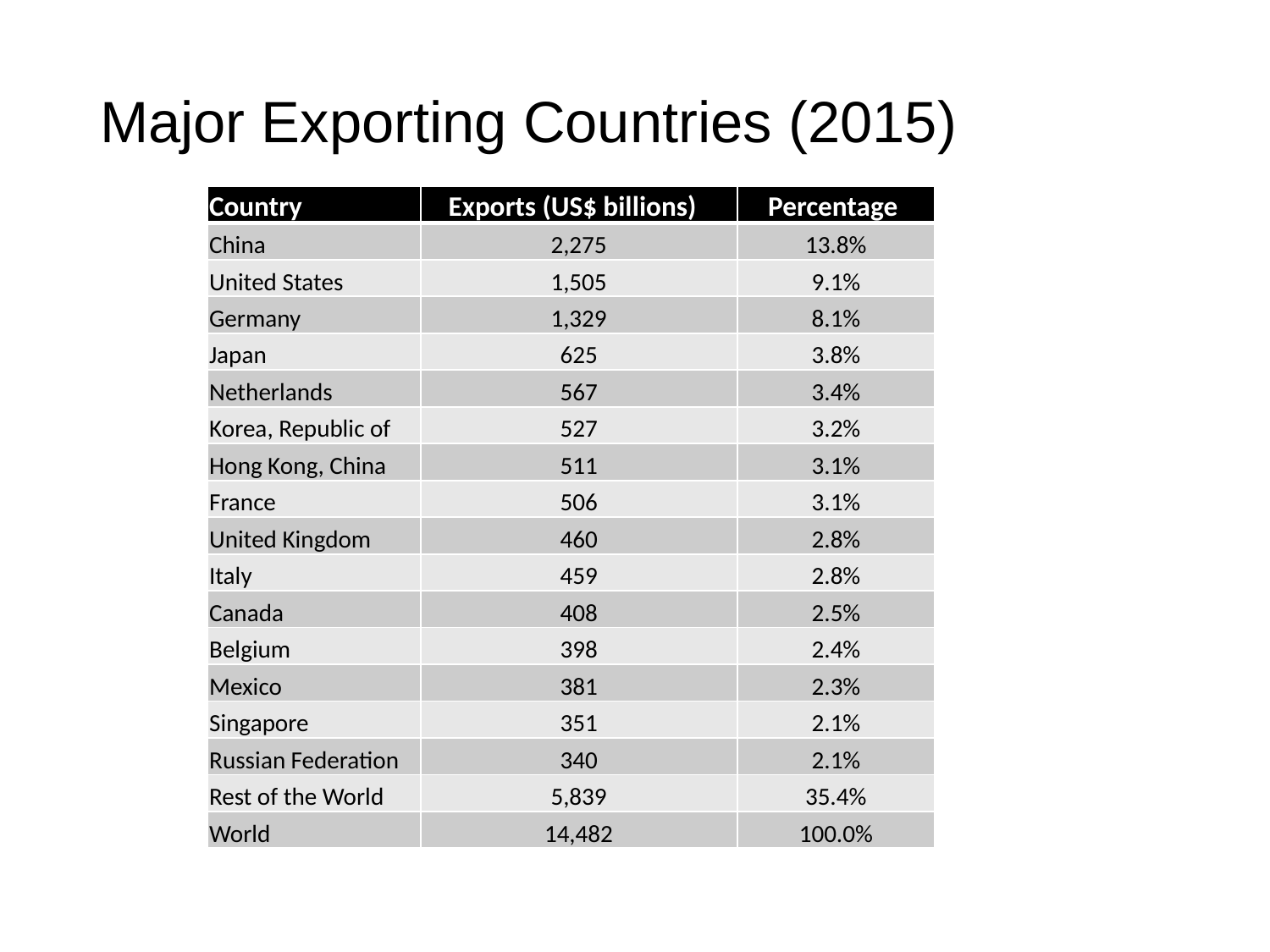

# Major Exporting Countries (2015)
| Country | Exports (US$ billions) | Percentage |
| --- | --- | --- |
| China | 2,275 | 13.8% |
| United States | 1,505 | 9.1% |
| Germany | 1,329 | 8.1% |
| Japan | 625 | 3.8% |
| Netherlands | 567 | 3.4% |
| Korea, Republic of | 527 | 3.2% |
| Hong Kong, China | 511 | 3.1% |
| France | 506 | 3.1% |
| United Kingdom | 460 | 2.8% |
| Italy | 459 | 2.8% |
| Canada | 408 | 2.5% |
| Belgium | 398 | 2.4% |
| Mexico | 381 | 2.3% |
| Singapore | 351 | 2.1% |
| Russian Federation | 340 | 2.1% |
| Rest of the World | 5,839 | 35.4% |
| World | 14,482 | 100.0% |